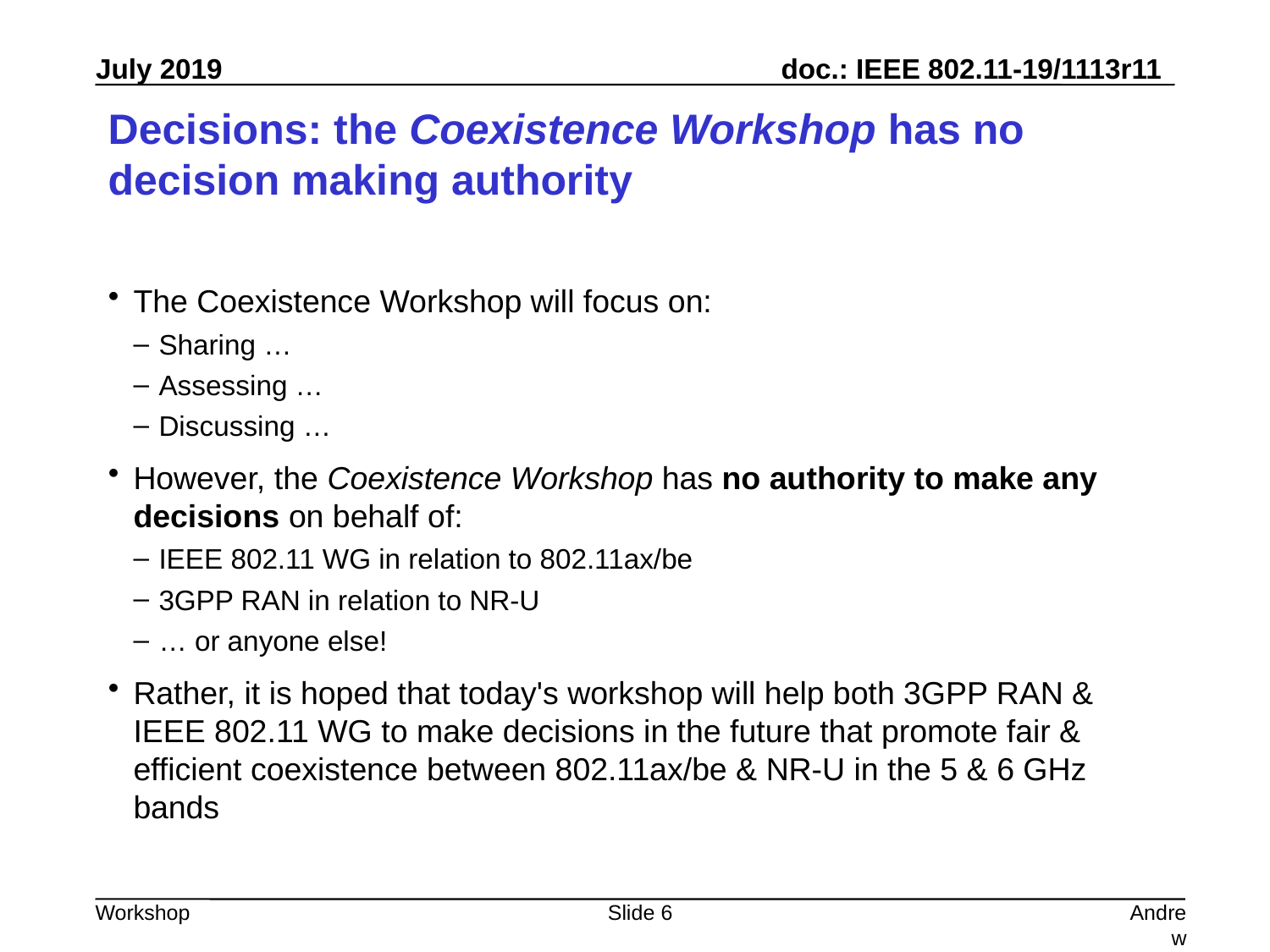

# Decisions: the Coexistence Workshop has no decision making authority
The Coexistence Workshop will focus on:
Sharing …
Assessing …
Discussing …
However, the Coexistence Workshop has no authority to make any decisions on behalf of:
IEEE 802.11 WG in relation to 802.11ax/be
3GPP RAN in relation to NR-U
… or anyone else!
Rather, it is hoped that today's workshop will help both 3GPP RAN & IEEE 802.11 WG to make decisions in the future that promote fair & efficient coexistence between 802.11ax/be & NR-U in the 5 & 6 GHz bands
Slide 6
Andrew Myles, Cisco